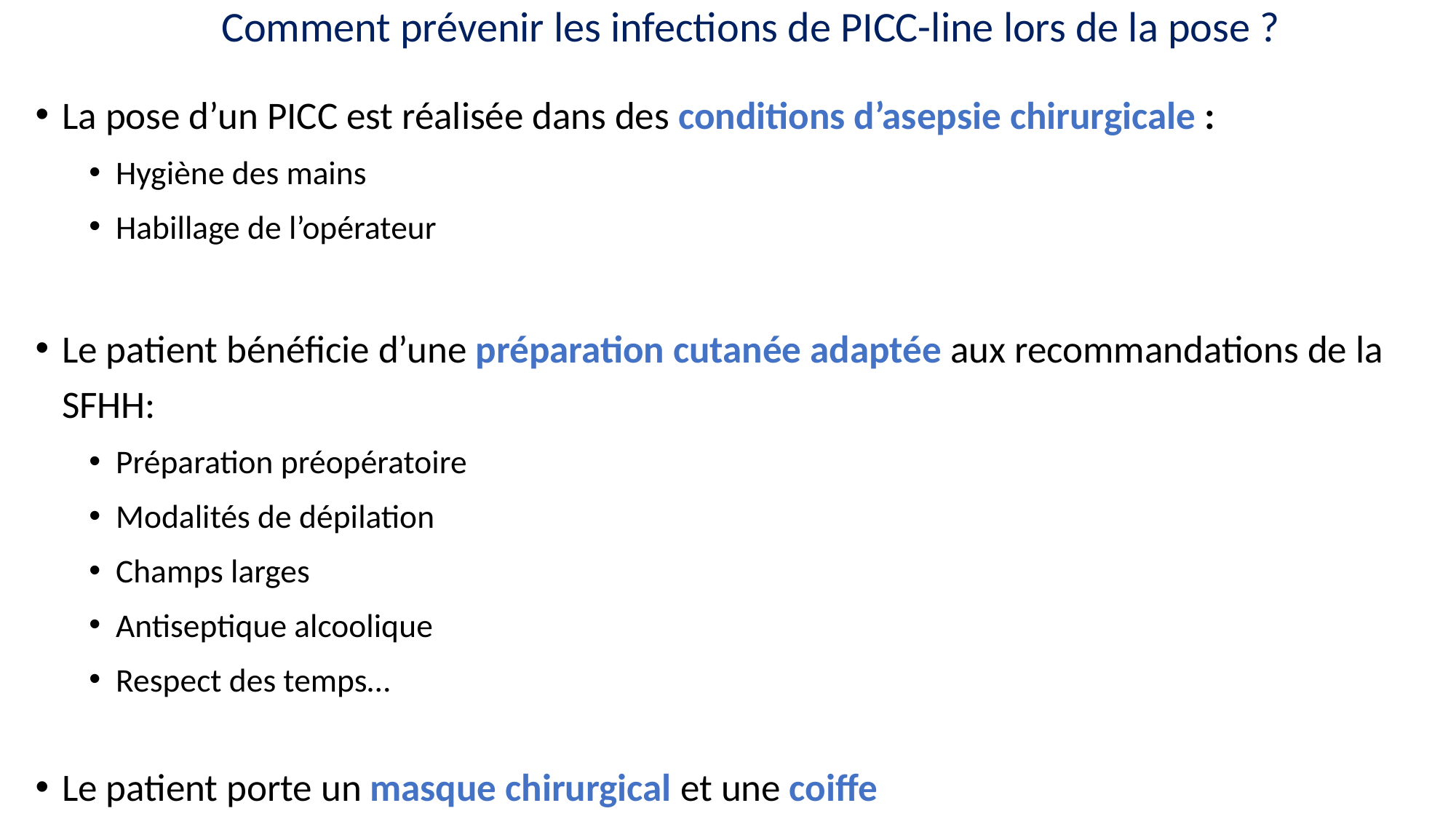

Comment prévenir les infections de PICC-line lors de la pose ?
La pose d’un PICC est réalisée dans des conditions d’asepsie chirurgicale :
Hygiène des mains
Habillage de l’opérateur

Le patient bénéficie d’une préparation cutanée adaptée aux recommandations de la SFHH:
Préparation préopératoire
Modalités de dépilation
Champs larges
Antiseptique alcoolique
Respect des temps…

Le patient porte un masque chirurgical et une coiffe